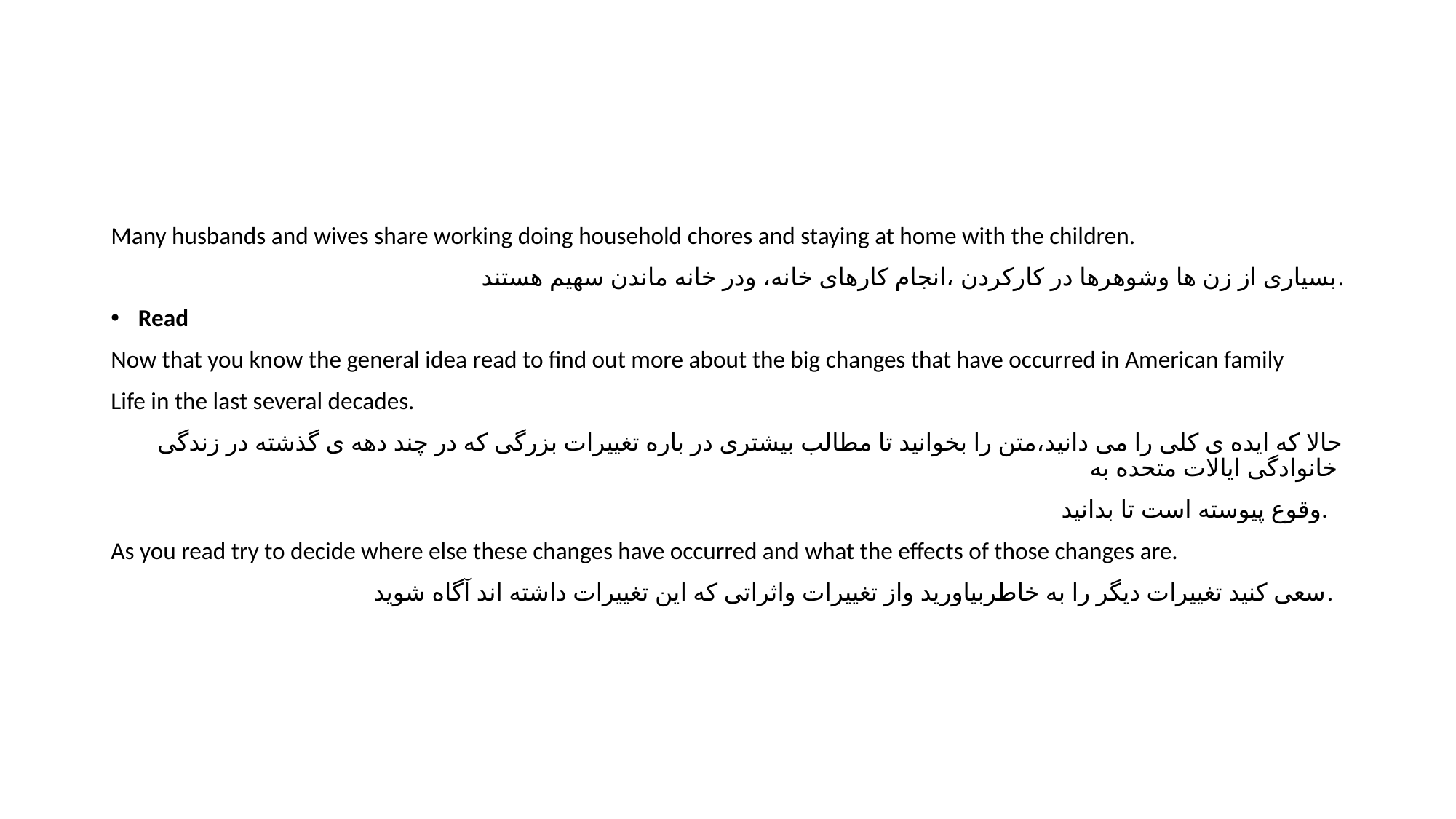

#
Many husbands and wives share working doing household chores and staying at home with the children.
بسیاری از زن ها وشوهرها در کارکردن ،انجام کارهای خانه، ودر خانه ماندن سهیم هستند.
Read
Now that you know the general idea read to find out more about the big changes that have occurred in American family
Life in the last several decades.
حالا که ایده ی کلی را می دانید،متن را بخوانید تا مطالب بیشتری در باره تغییرات بزرگی که در چند دهه ی گذشته در زندگی خانوادگی ایالات متحده به
وقوع پیوسته است تا بدانید.
As you read try to decide where else these changes have occurred and what the effects of those changes are.
سعی کنید تغییرات دیگر را به خاطربیاورید واز تغییرات واثراتی که این تغییرات داشته اند آگاه شوید.